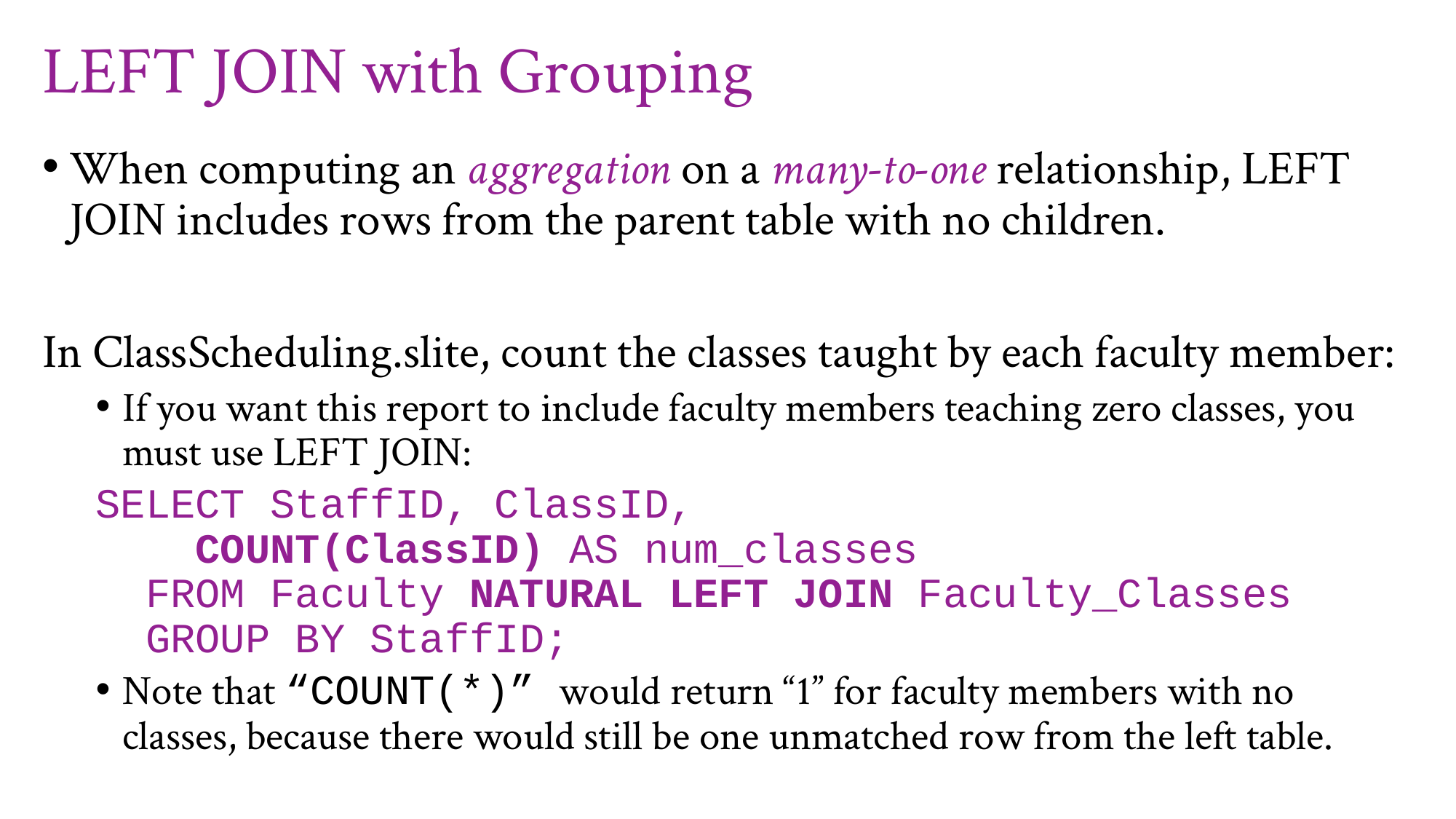

# LEFT JOIN with Grouping
When computing an aggregation on a many-to-one relationship, LEFT JOIN includes rows from the parent table with no children.

In ClassScheduling.slite, count the classes taught by each faculty member:
If you want this report to include faculty members teaching zero classes, you must use LEFT JOIN:
SELECT StaffID, ClassID,
    COUNT(ClassID) AS num_classes
  FROM Faculty NATURAL LEFT JOIN Faculty_Classes
  GROUP BY StaffID;
Note that “COUNT(*)” would return “1” for faculty members with no classes, because there would still be one unmatched row from the left table.